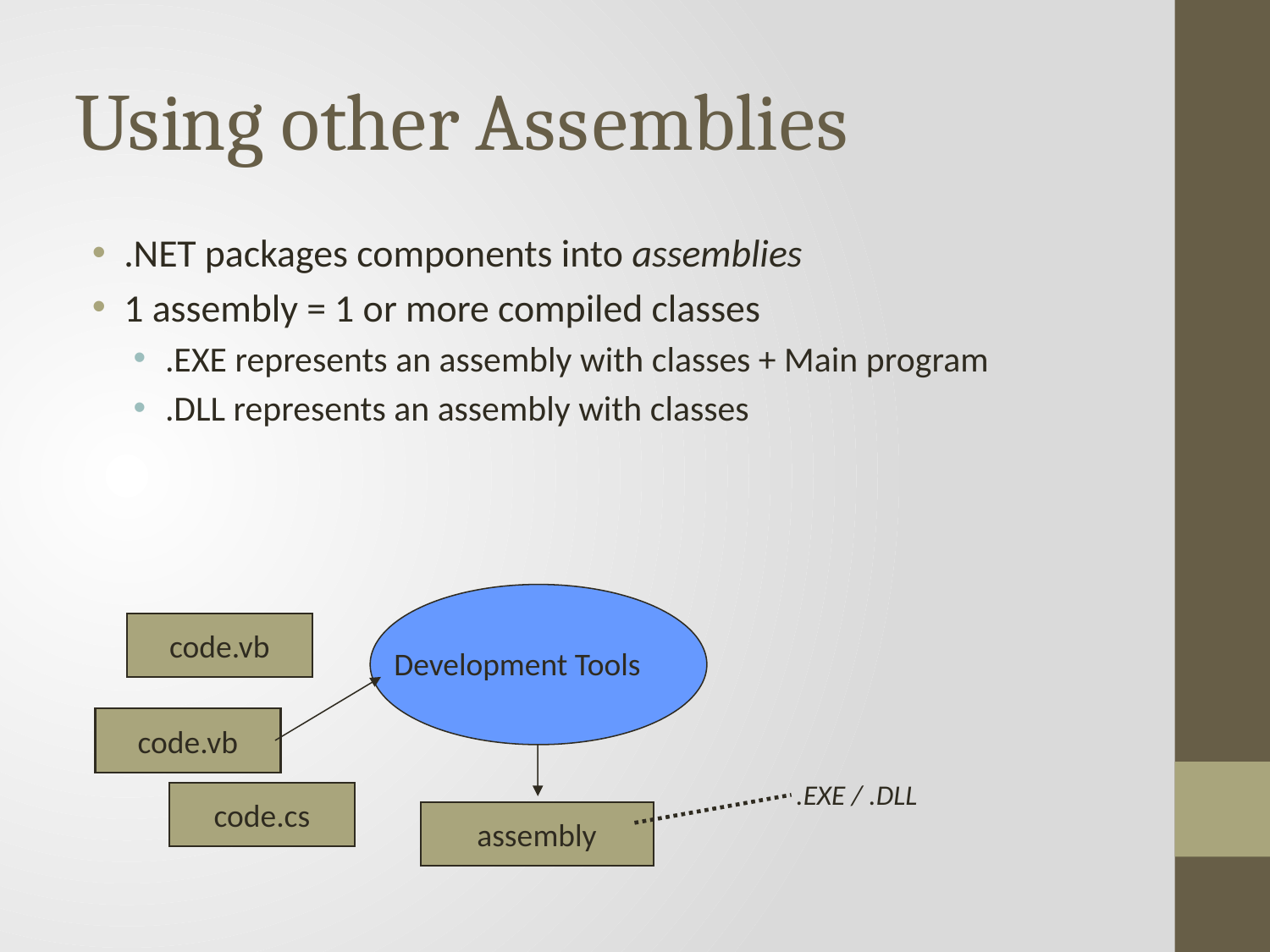

# Using other Assemblies
.NET packages components into assemblies
1 assembly = 1 or more compiled classes
.EXE represents an assembly with classes + Main program
.DLL represents an assembly with classes

code.vb
Development Tools

code.vb

.EXE / .DLL
code.cs

assembly